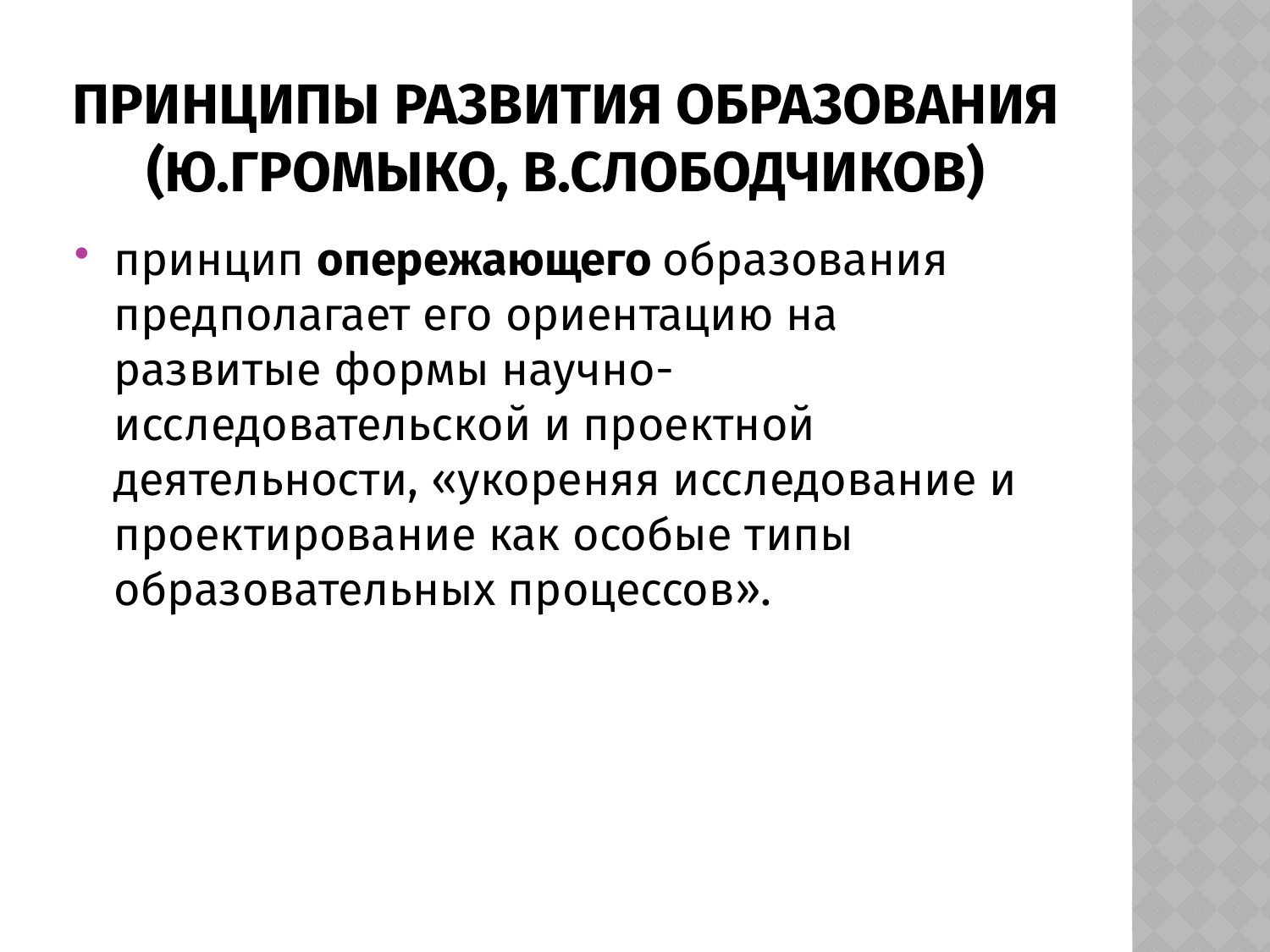

# Принципы развития образования (Ю.Громыко, В.Слободчиков)
принцип опережающего образования предполагает его ориентацию на развитые формы научно-исследовательской и проектной деятельности, «укореняя исследование и проектирование как особые типы образовательных процессов».

32